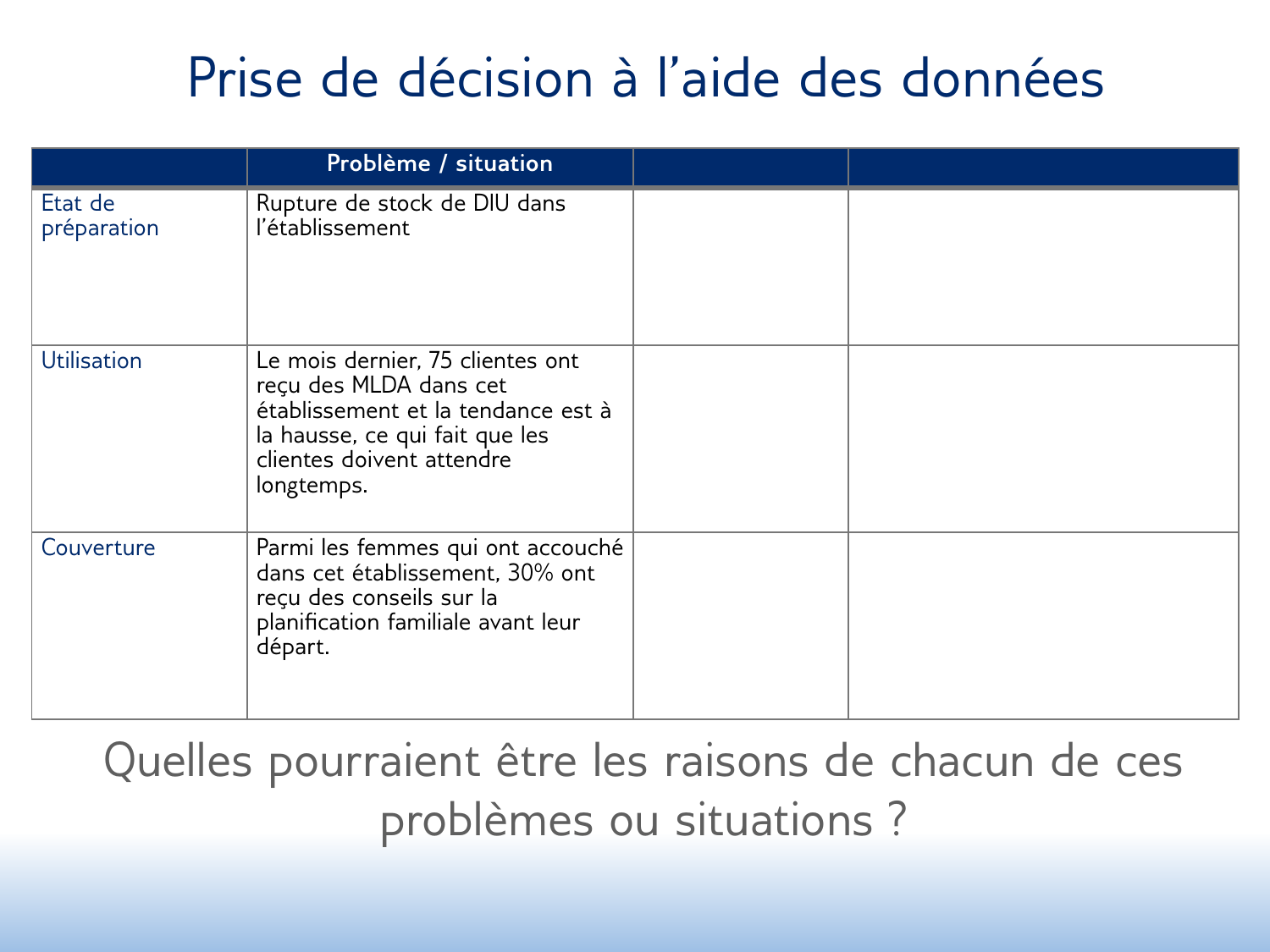

# Prise de décision à l’aide des données
|  | Problème / situation |  |  |
| --- | --- | --- | --- |
| Etat de préparation | Rupture de stock de DIU dans l’établissement |  |  |
| Utilisation | Le mois dernier, 75 clientes ont reçu des MLDA dans cet établissement et la tendance est à la hausse, ce qui fait que les clientes doivent attendre longtemps. |  |  |
| Couverture | Parmi les femmes qui ont accouché dans cet établissement, 30% ont reçu des conseils sur la planification familiale avant leur départ. |  |  |
Quelles pourraient être les raisons de chacun de ces problèmes ou situations ?